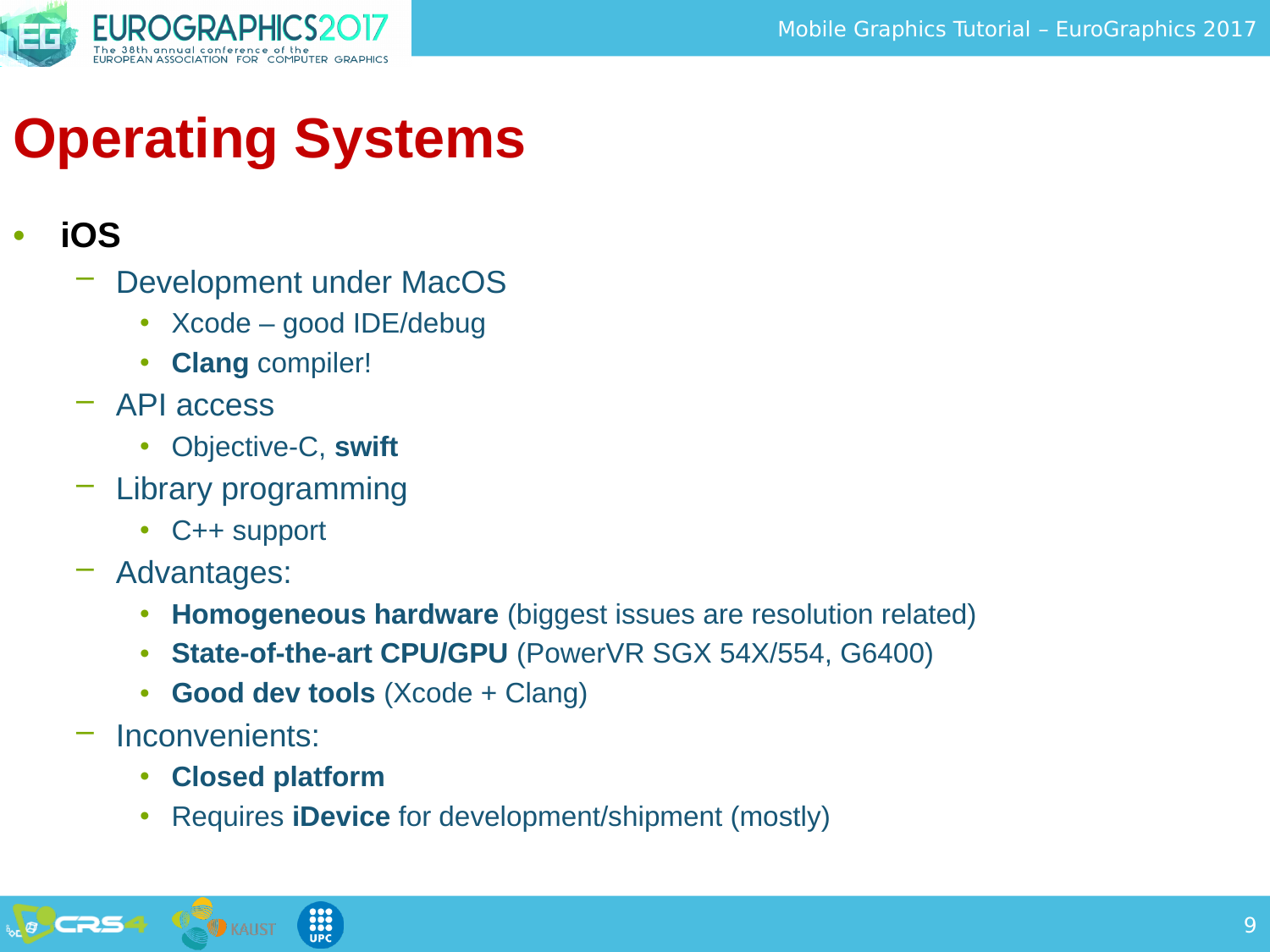

Operating Systems
iOS
Development under MacOS
Xcode – good IDE/debug
Clang compiler!
API access
Objective-C, swift
Library programming
C++ support
Advantages:
Homogeneous hardware (biggest issues are resolution related)
State-of-the-art CPU/GPU (PowerVR SGX 54X/554, G6400)
Good dev tools (Xcode + Clang)
Inconvenients:
Closed platform
Requires iDevice for development/shipment (mostly)
9